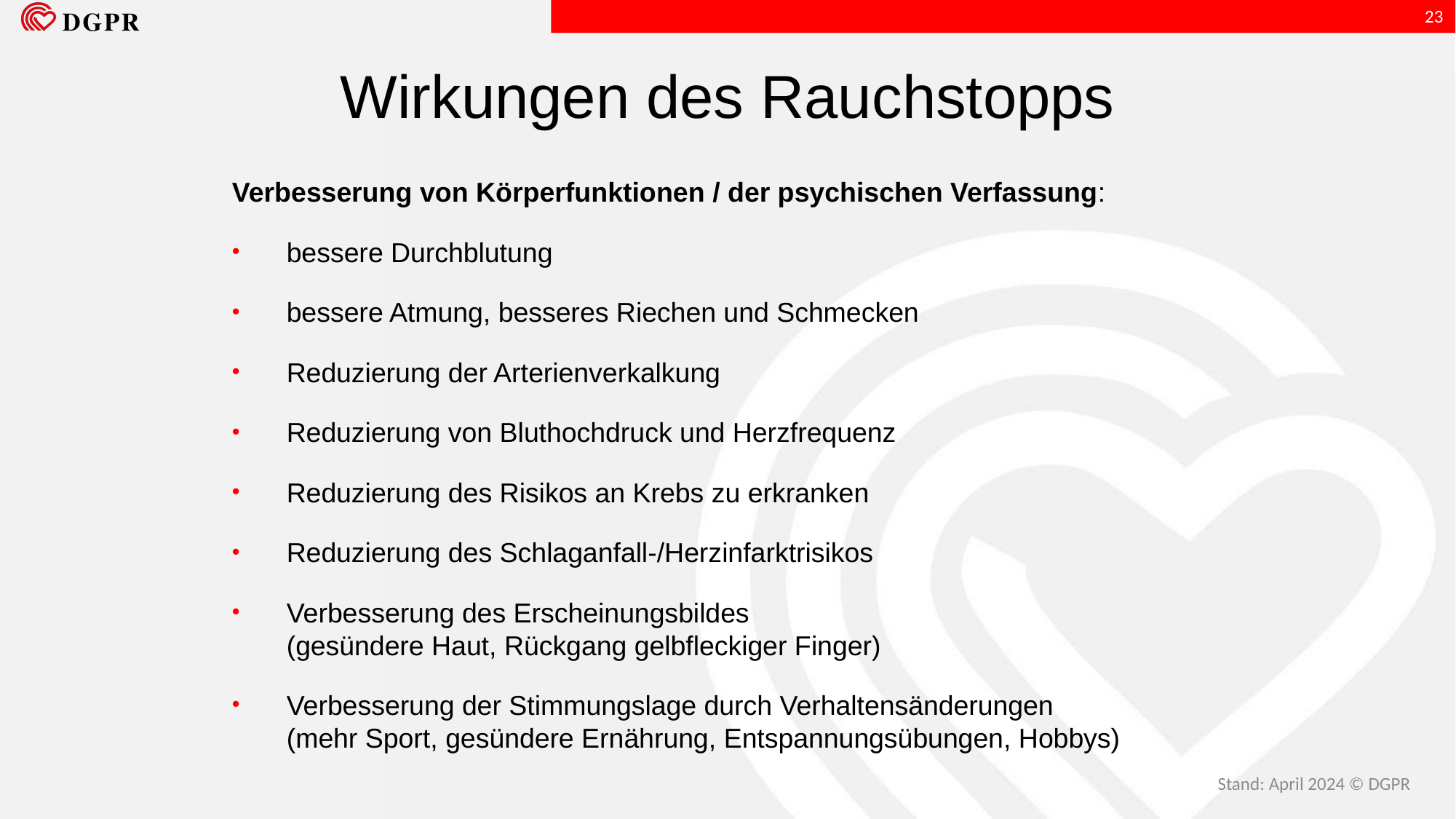

23
Wirkungen des Rauchstopps
Verbesserung von Körperfunktionen / der psychischen Verfassung:
bessere Durchblutung
bessere Atmung, besseres Riechen und Schmecken
Reduzierung der Arterienverkalkung
Reduzierung von Bluthochdruck und Herzfrequenz
Reduzierung des Risikos an Krebs zu erkranken
Reduzierung des Schlaganfall-/Herzinfarktrisikos
Verbesserung des Erscheinungsbildes
(gesündere Haut, Rückgang gelbfleckiger Finger)
Verbesserung der Stimmungslage durch Verhaltensänderungen
(mehr Sport, gesündere Ernährung, Entspannungsübungen, Hobbys)

Stand: April 2024 © DGPR